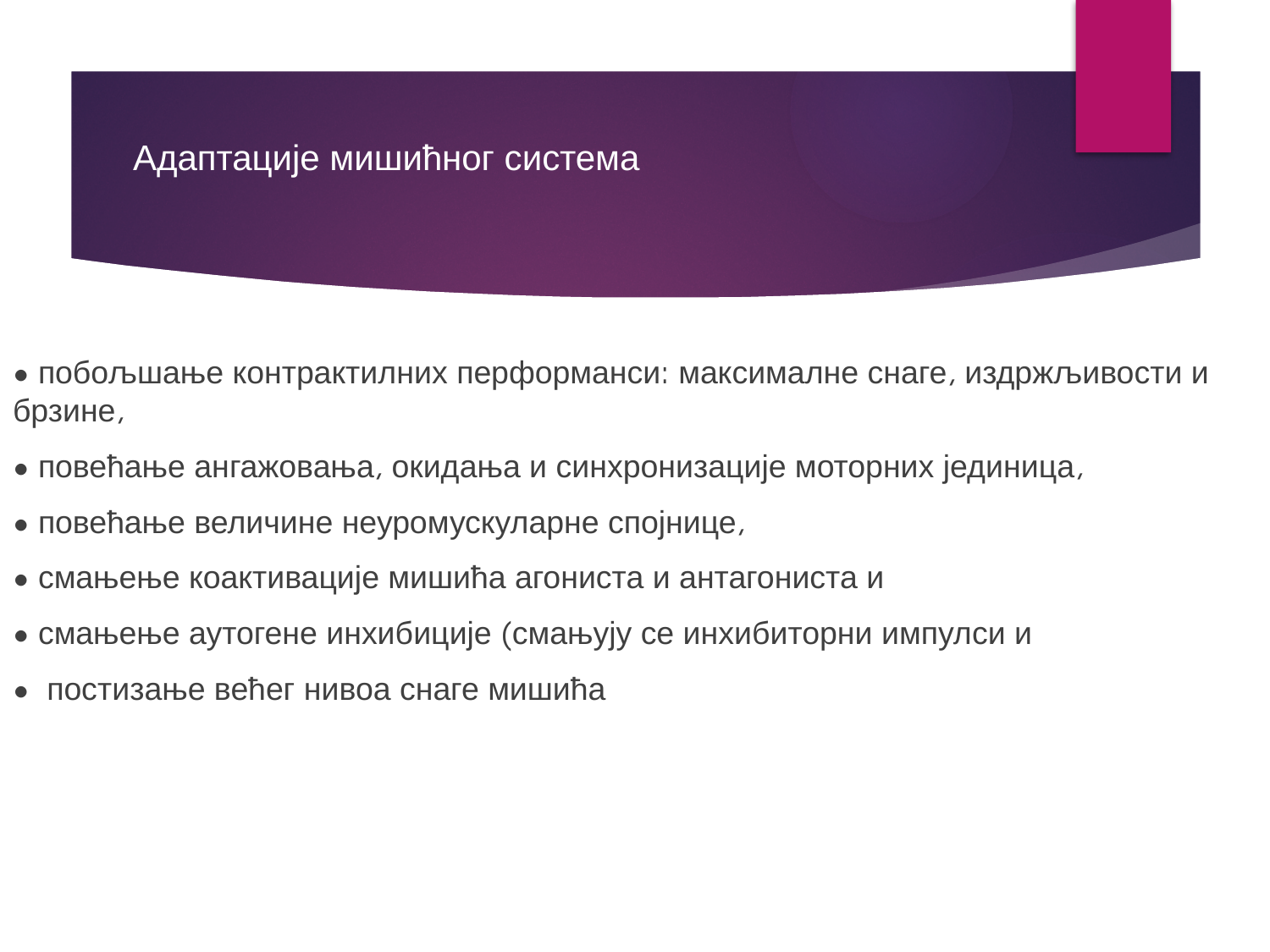

# Адаптације мишићног система
• побољшање контрактилних перформанси: максималне снаге, издржљивости и брзине,
• повећање ангажовања, окидања и синхронизације моторних јединица,
• повећање величине неуромускуларне спојнице,
• смањење коактивације мишића агониста и антагониста и
• смањење аутогене инхибиције (смањују се инхибиторни импулси и
•  постизање већег нивоа снаге мишића